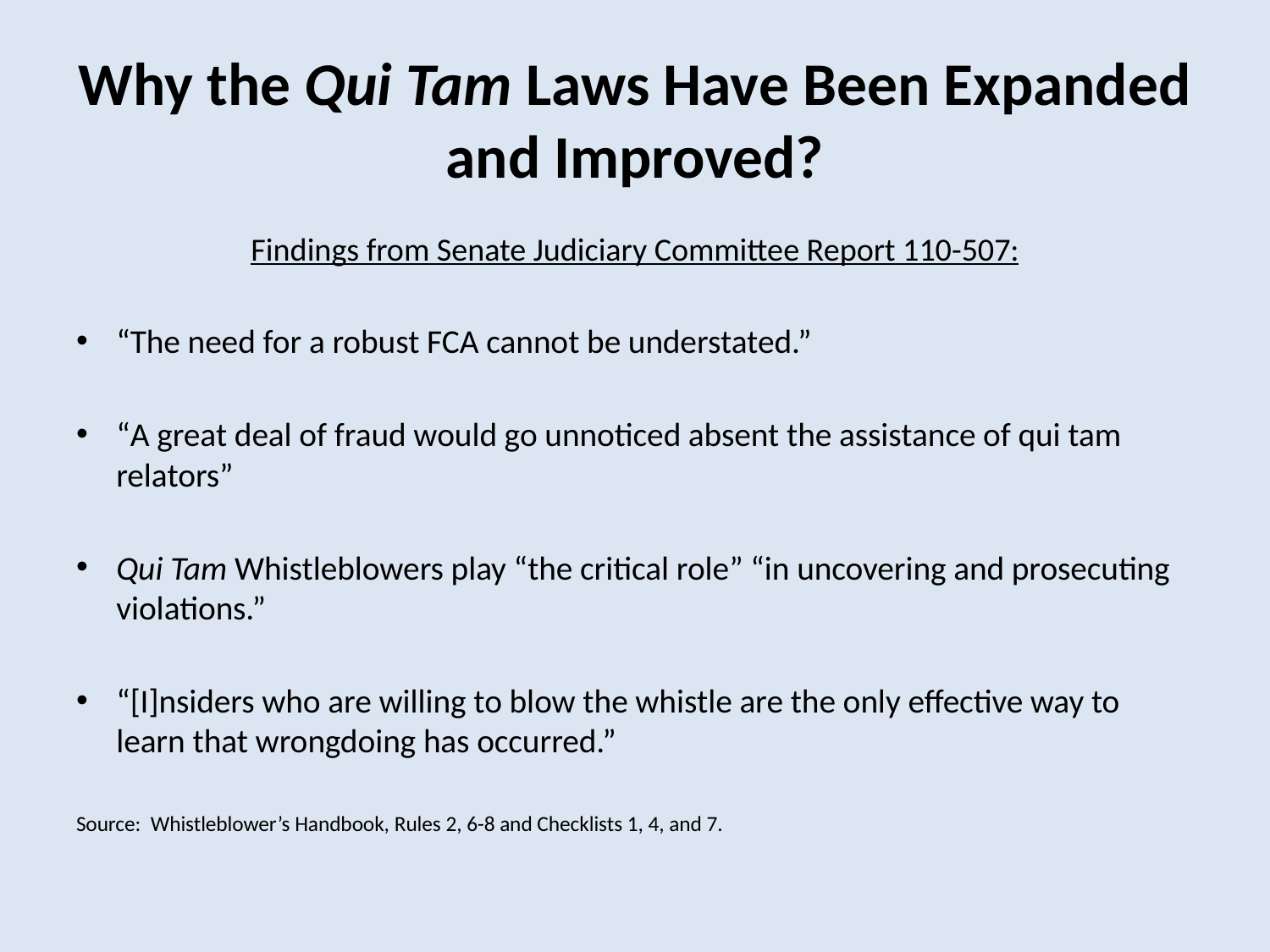

# Why the Qui Tam Laws Have Been Expanded and Improved?
Findings from Senate Judiciary Committee Report 110-507:

“The need for a robust FCA cannot be understated.”

“A great deal of fraud would go unnoticed absent the assistance of qui tam relators”

Qui Tam Whistleblowers play “the critical role” “in uncovering and prosecuting violations.”

“[I]nsiders who are willing to blow the whistle are the only effective way to learn that wrongdoing has occurred.”

Source:  Whistleblower’s Handbook, Rules 2, 6-8 and Checklists 1, 4, and 7.